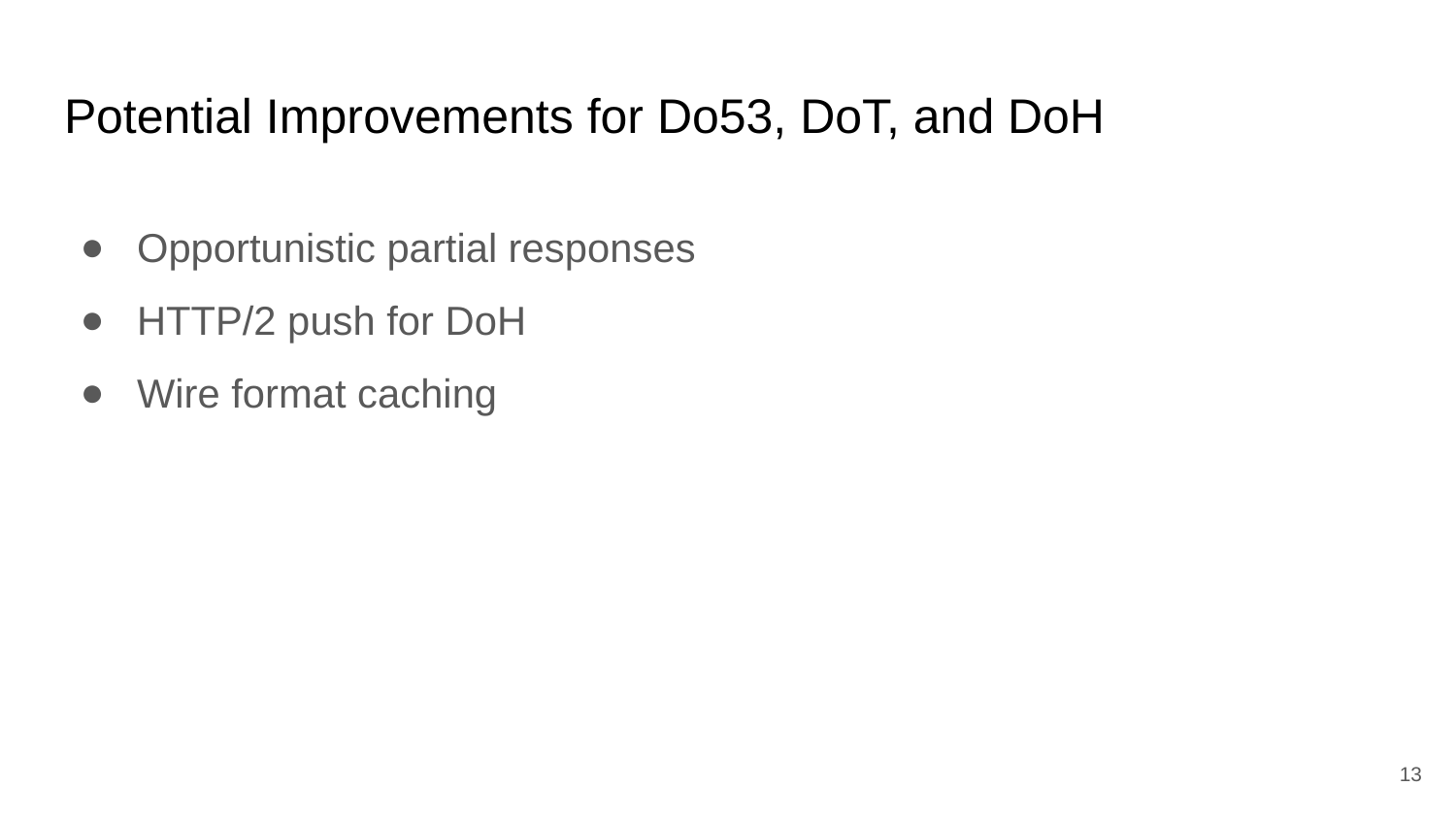

# Potential Improvements for Do53, DoT, and DoH
Opportunistic partial responses
HTTP/2 push for DoH
Wire format caching
13